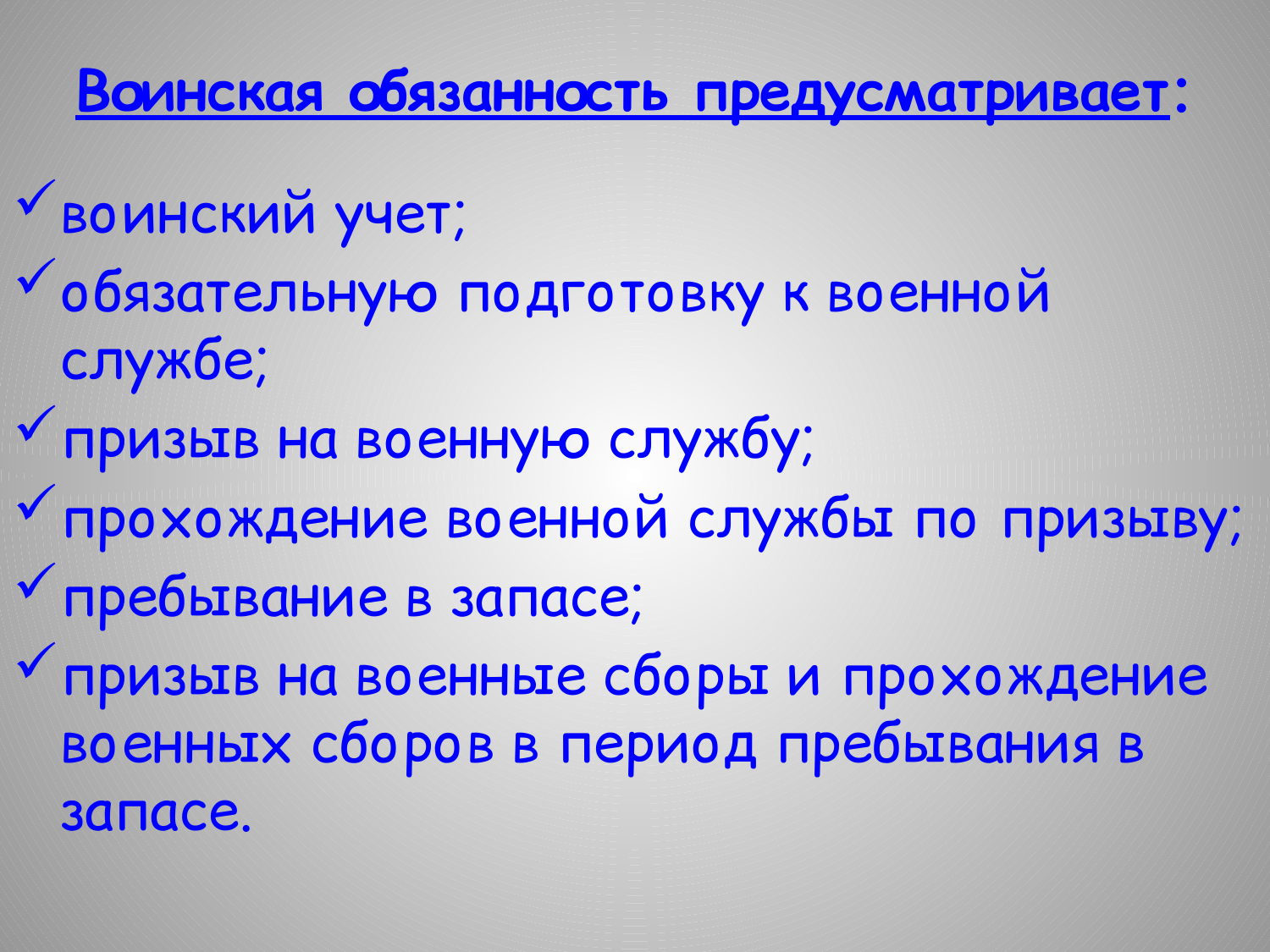

# Воинская обязанность предусматривает:
воинский учет;
обязательную подготовку к военной службе;
призыв на военную службу;
прохождение военной службы по призыву;
пребывание в запасе;
призыв на военные сборы и прохождение военных сборов в период пребывания в запасе.